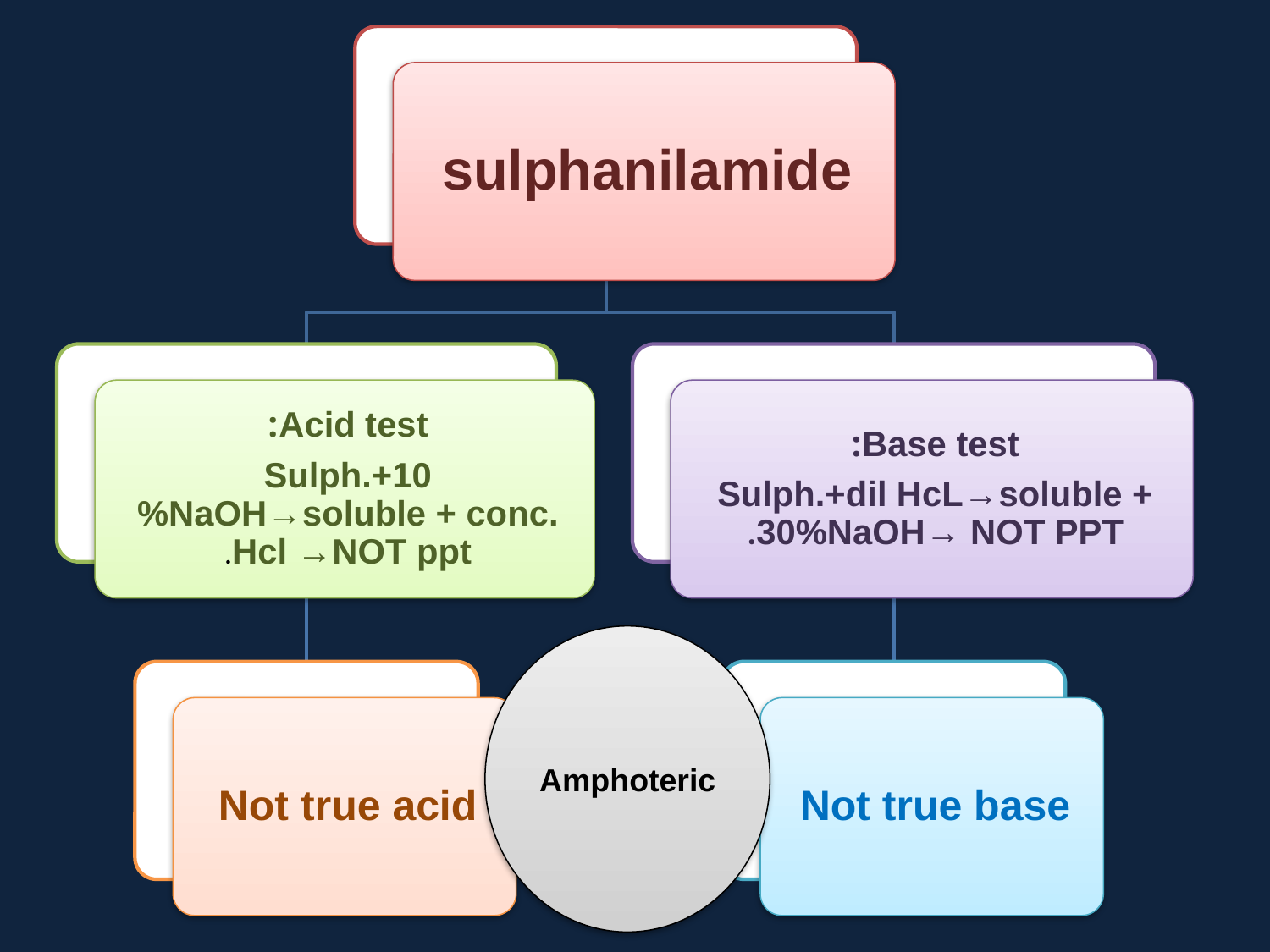

sulphanilamide
Acid test:
Sulph.+10 %NaOH→soluble + conc. Hcl →NOT ppt.
Not true acid
Base test:
Sulph.+dil HcL→soluble + 30%NaOH→ NOT PPT.
Not true base
Amphoteric